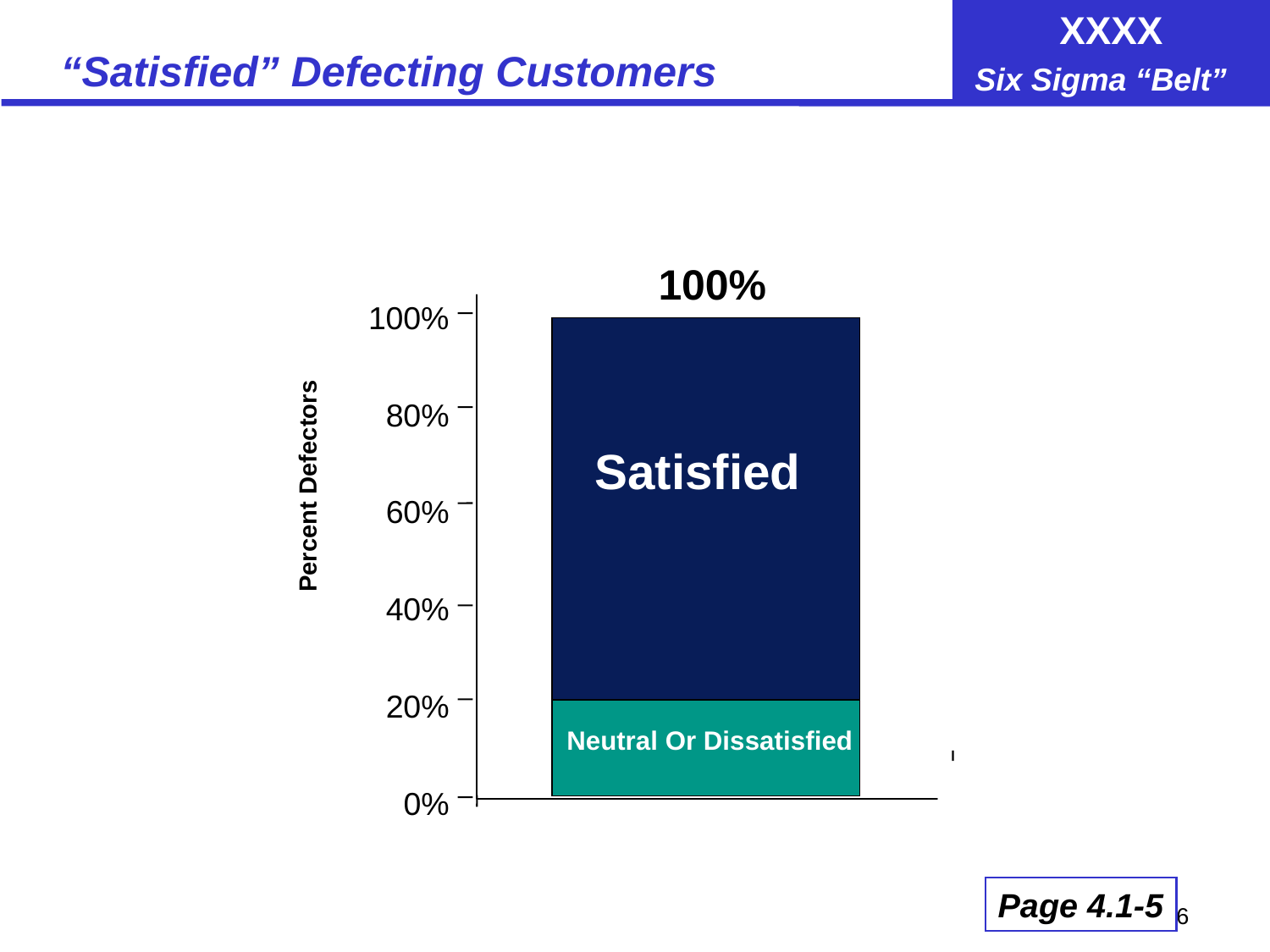

# “Satisfied” Defecting Customers
100%
80%
60%
40%
20%
0%
100%

Satisfied
Percent Defectors

Neutral Or Dissatisfied

Page 4.1-5